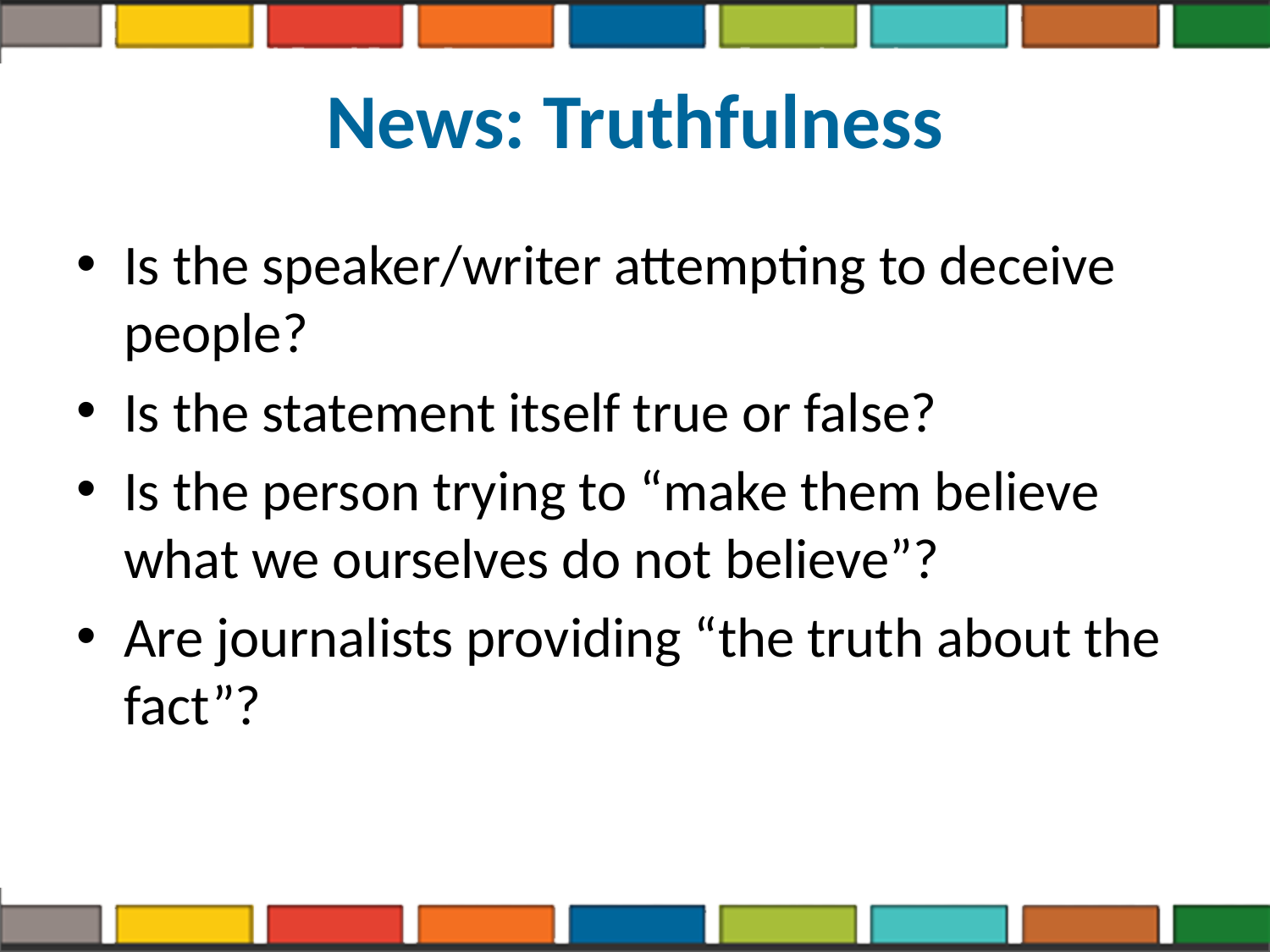

# News: Truthfulness
Is the speaker/writer attempting to deceive people?
Is the statement itself true or false?
Is the person trying to “make them believe what we ourselves do not believe”?
Are journalists providing “the truth about the fact”?